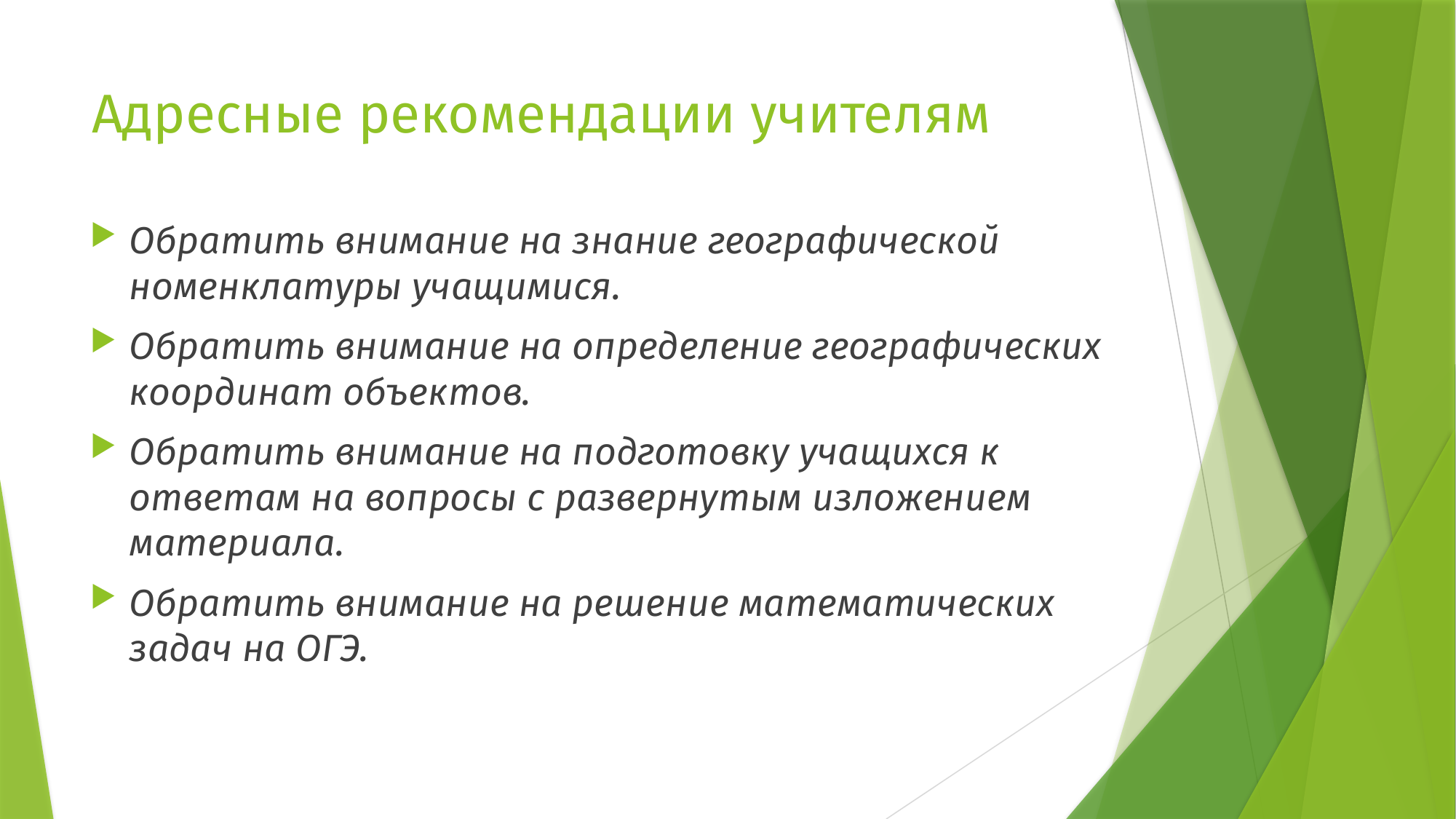

# Адресные рекомендации учителям
Обратить внимание на знание географической номенклатуры учащимися.
Обратить внимание на определение географических координат объектов.
Обратить внимание на подготовку учащихся к ответам на вопросы с развернутым изложением материала.
Обратить внимание на решение математических задач на ОГЭ.